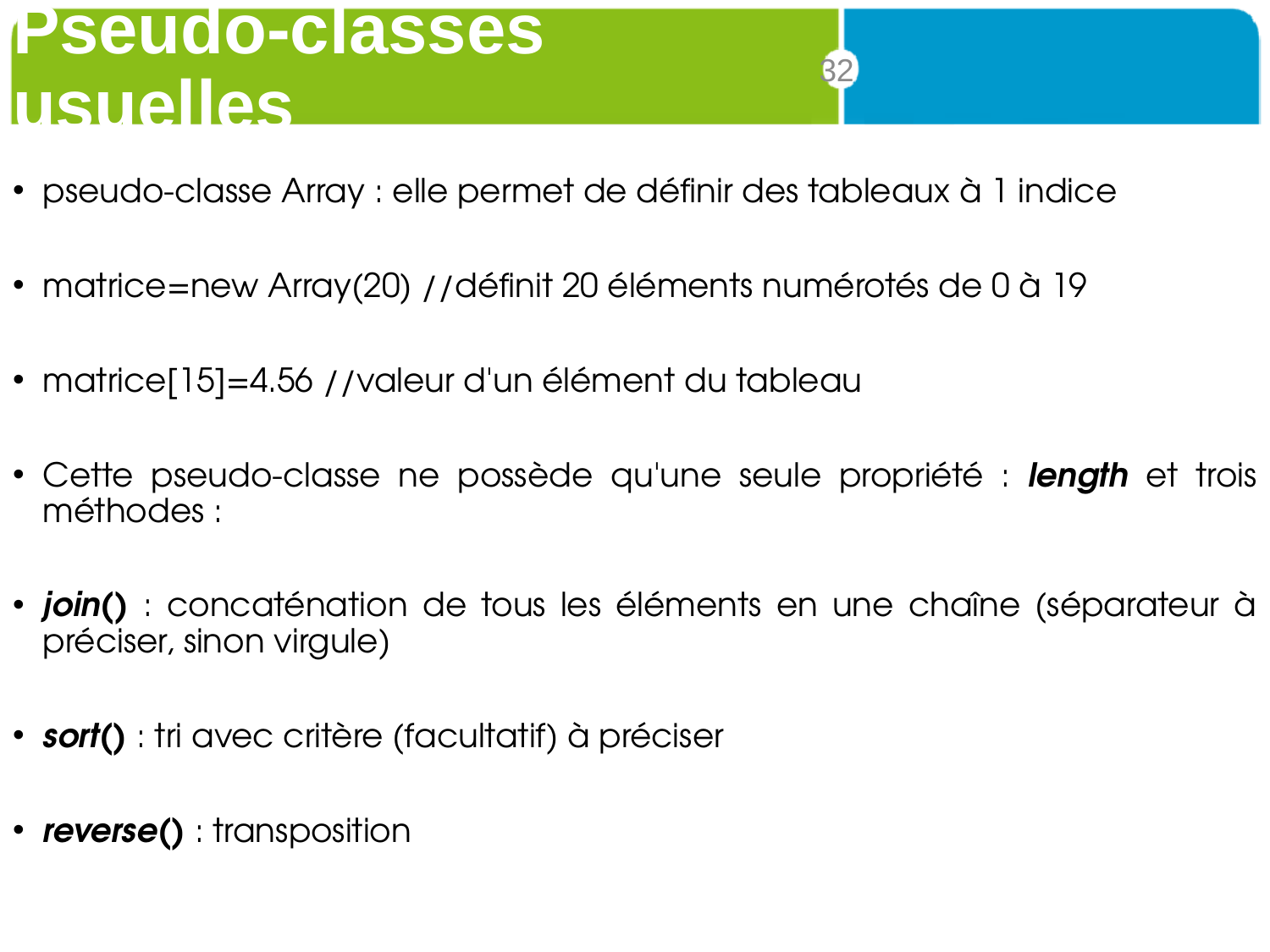

# Pseudo-classes usuelles
32
pseudo-classe Array : elle permet de définir des tableaux à 1 indice

matrice=new Array(20) //définit 20 éléments numérotés de 0 à 19

matrice[15]=4.56 //valeur d'un élément du tableau

Cette pseudo-classe ne possède qu'une seule propriété : length et trois méthodes :

join() : concaténation de tous les éléments en une chaîne (séparateur à préciser, sinon virgule)

sort() : tri avec critère (facultatif) à préciser

reverse() : transposition